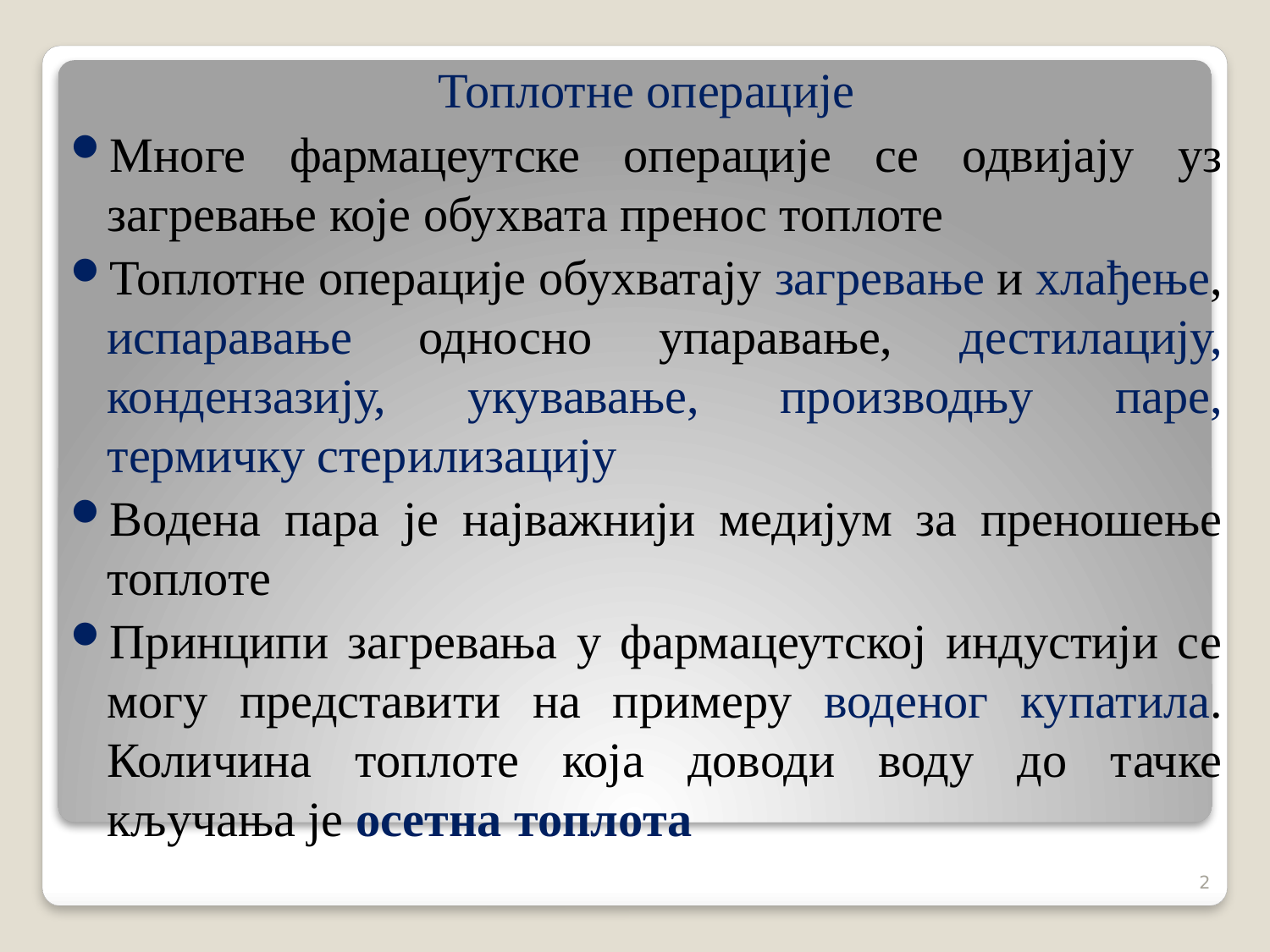

Топлотне операције
Многе фармацеутске операције се одвијају уз загревање које обухвата пренос топлоте
Топлотне операције обухватају загревање и хлађење, испаравање односно упаравање, дестилацију, кондензазију, укувавање, производњу паре, термичку стерилизацију
Водена пара је најважнији медијум за преношење топлоте
Принципи загревања у фармацеутској индустији се могу представити на примеру воденог купатила. Количина топлоте која доводи воду до тачке кључања је осетна топлота
2